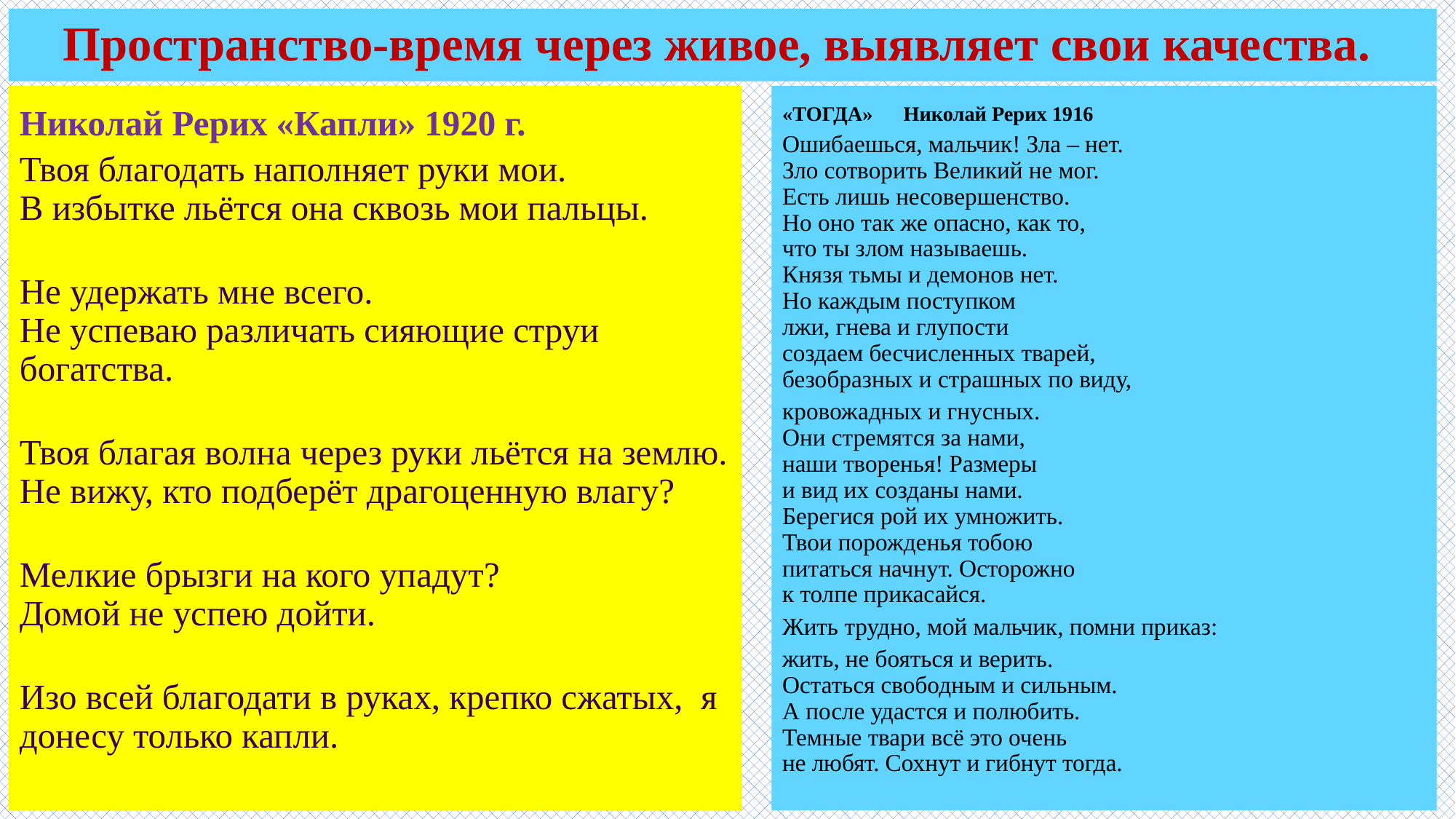

# Пространство-время через живое, выявляет свои качества.

«ТОГДА»      Николай Рерих 1916
Ошибаешься, мальчик! Зла – нет.
Зло сотворить Великий не мог.
Есть лишь несовершенство.
Но оно так же опасно, как то,
что ты злом называешь.
Князя тьмы и демонов нет.
Но каждым поступком
лжи, гнева и глупости
создаем бесчисленных тварей,
безобразных и страшных по виду,
кровожадных и гнусных.
Они стремятся за нами,
наши творенья! Размеры
и вид их созданы нами.
Берегися рой их умножить.
Твои порожденья тобою
питаться начнут. Осторожно
к толпе прикасайся.
Жить трудно, мой мальчик, помни приказ:
жить, не бояться и верить.
Остаться свободным и сильным.
А после удастся и полюбить.
Темные твари всё это очень
не любят. Сохнут и гибнут тогда.

Николай Рерих «Капли» 1920 г.
Твоя благодать наполняет руки мои.
В избытке льётся она сквозь мои пальцы.
Не удержать мне всего.
Не успеваю различать сияющие струи богатства.
Твоя благая волна через руки льётся на землю.
Не вижу, кто подберёт драгоценную влагу?
Мелкие брызги на кого упадут?
Домой не успею дойти.
Изо всей благодати в руках, крепко сжатых,  я донесу только капли.